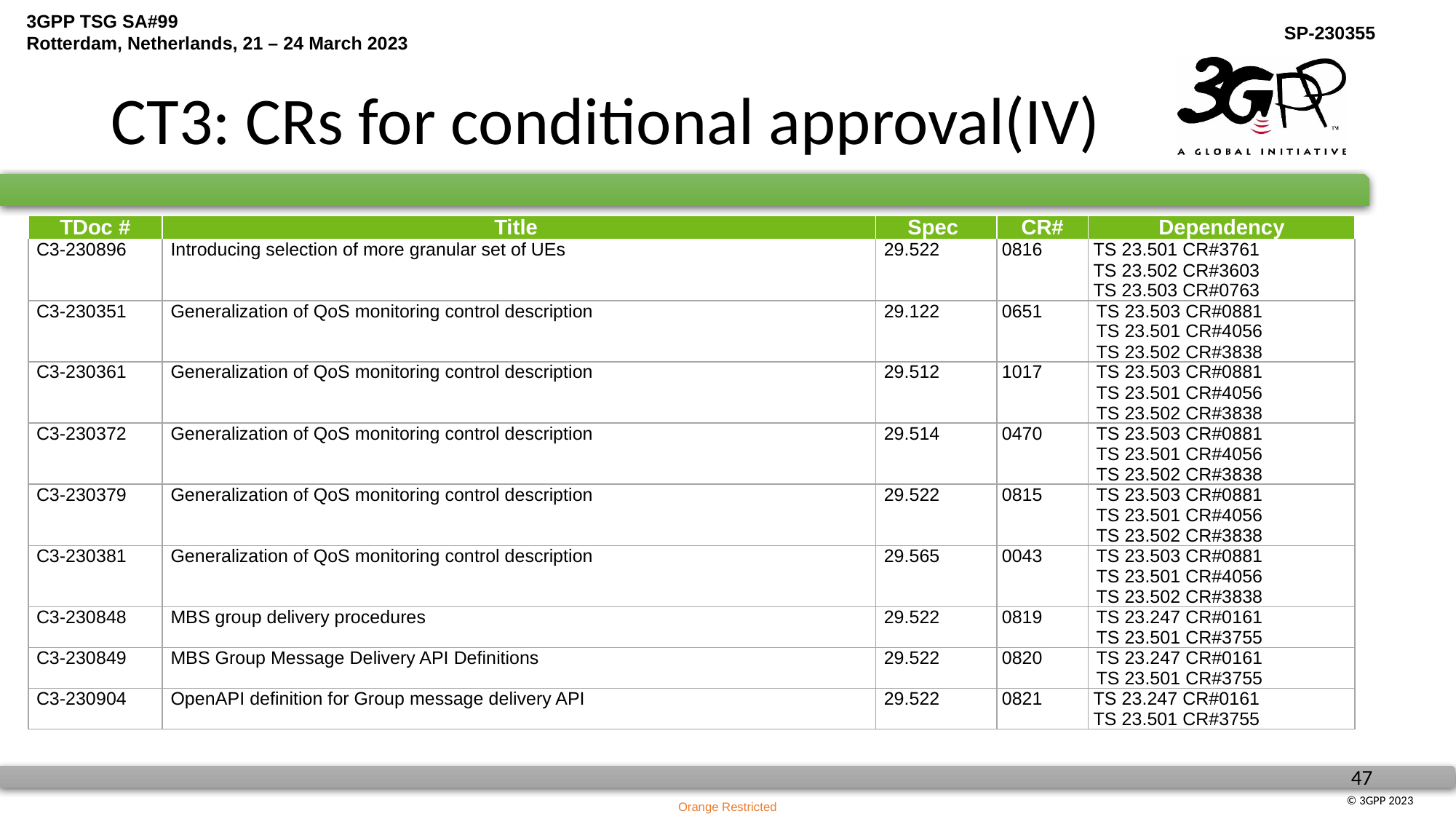

# CT3: CRs for conditional approval(IV)
| TDoc # | Title | Spec | CR# | Dependency |
| --- | --- | --- | --- | --- |
| C3-230896 | Introducing selection of more granular set of UEs | 29.522 | 0816 | TS 23.501 CR#3761 TS 23.502 CR#3603 TS 23.503 CR#0763 |
| C3-230351 | Generalization of QoS monitoring control description | 29.122 | 0651 | TS 23.503 CR#0881 TS 23.501 CR#4056 TS 23.502 CR#3838 |
| C3-230361 | Generalization of QoS monitoring control description | 29.512 | 1017 | TS 23.503 CR#0881 TS 23.501 CR#4056 TS 23.502 CR#3838 |
| C3-230372 | Generalization of QoS monitoring control description | 29.514 | 0470 | TS 23.503 CR#0881 TS 23.501 CR#4056 TS 23.502 CR#3838 |
| C3-230379 | Generalization of QoS monitoring control description | 29.522 | 0815 | TS 23.503 CR#0881 TS 23.501 CR#4056 TS 23.502 CR#3838 |
| C3-230381 | Generalization of QoS monitoring control description | 29.565 | 0043 | TS 23.503 CR#0881 TS 23.501 CR#4056 TS 23.502 CR#3838 |
| C3-230848 | MBS group delivery procedures | 29.522 | 0819 | TS 23.247 CR#0161 TS 23.501 CR#3755 |
| C3-230849 | MBS Group Message Delivery API Definitions | 29.522 | 0820 | TS 23.247 CR#0161 TS 23.501 CR#3755 |
| C3-230904 | OpenAPI definition for Group message delivery API | 29.522 | 0821 | TS 23.247 CR#0161 TS 23.501 CR#3755 |